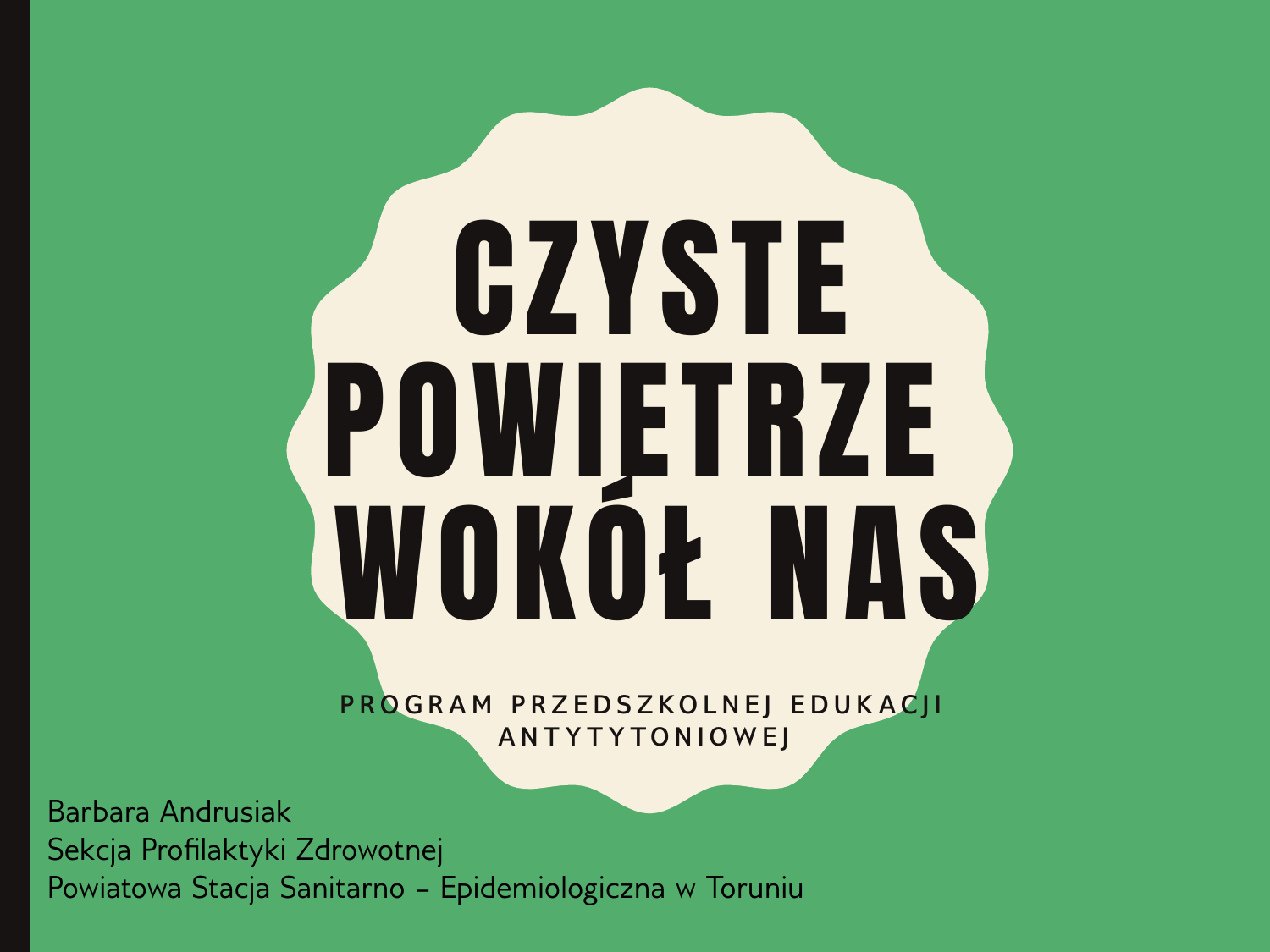

# CZYSTE POWIETRZE WOKÓŁ NAS
Program Przedszkolnej Edukacji Antytytoniowej
Barbara Andrusiak
Sekcja Profilaktyki Zdrowotnej
Powiatowa Stacja Sanitarno – Epidemiologiczna w Toruniu